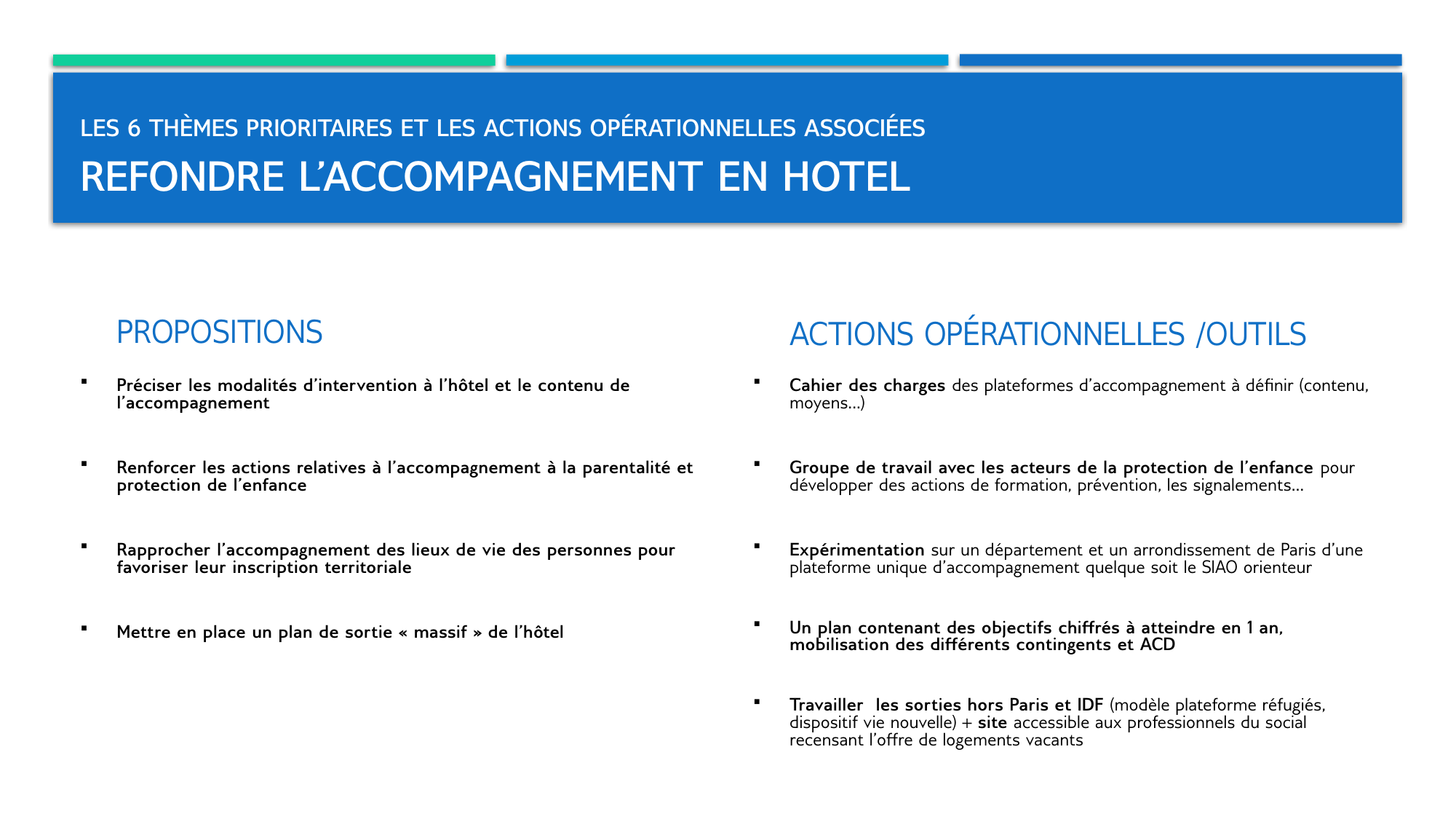

# Les 6 thèmes prioritaires et les actions opérationnelles associées REFONDRE L’ACCOMPAGNEMENT EN HOTEL
PROPOSITIONS
ACTIONS OPÉRATIONNELLES /OUTILS
Préciser les modalités d’intervention à l’hôtel et le contenu de l’accompagnement

Renforcer les actions relatives à l’accompagnement à la parentalité et protection de l’enfance

Rapprocher l’accompagnement des lieux de vie des personnes pour favoriser leur inscription territoriale

Mettre en place un plan de sortie « massif » de l’hôtel
Cahier des charges des plateformes d’accompagnement à définir (contenu, moyens...)

Groupe de travail avec les acteurs de la protection de l’enfance pour développer des actions de formation, prévention, les signalements…

Expérimentation sur un département et un arrondissement de Paris d’une plateforme unique d’accompagnement quelque soit le SIAO orienteur

Un plan contenant des objectifs chiffrés à atteindre en 1 an,  mobilisation des différents contingents et ACD

Travailler  les sorties hors Paris et IDF (modèle plateforme réfugiés, dispositif vie nouvelle) + site accessible aux professionnels du social recensant l’offre de logements vacants